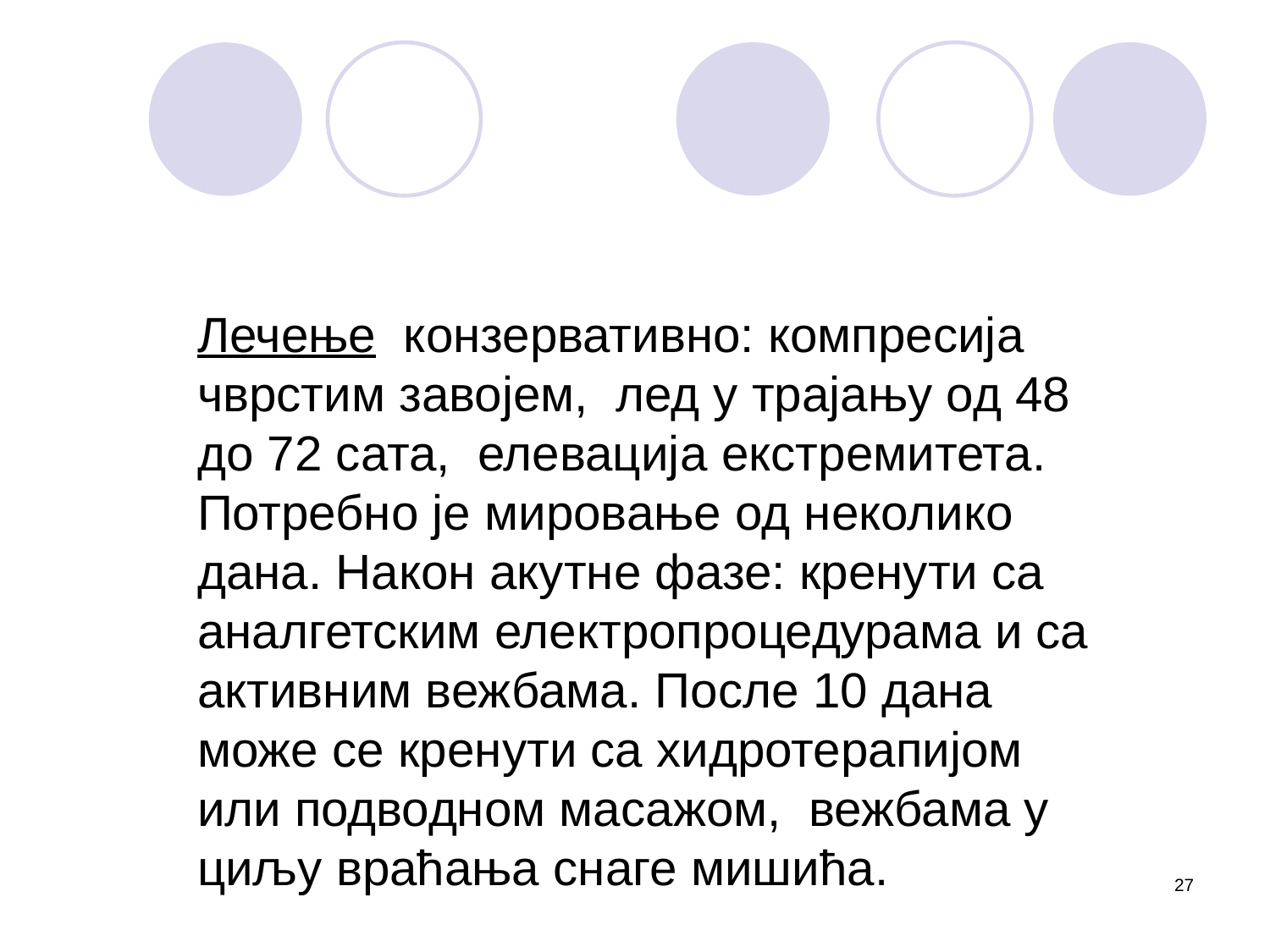

#
Лечење  конзервативно: компресијa чврстим завојем,  лед у трајању од 48 до 72 сата,  елевацијa екстремитета. Потребно је мировање од неколико дана. Након акутне фазе: кренути са аналгетским електропроцедурама и са активним вежбама. После 10 дана може се кренути са хидротерапијом или подводном масажом,  вежбама у циљу враћања снаге мишића.
27